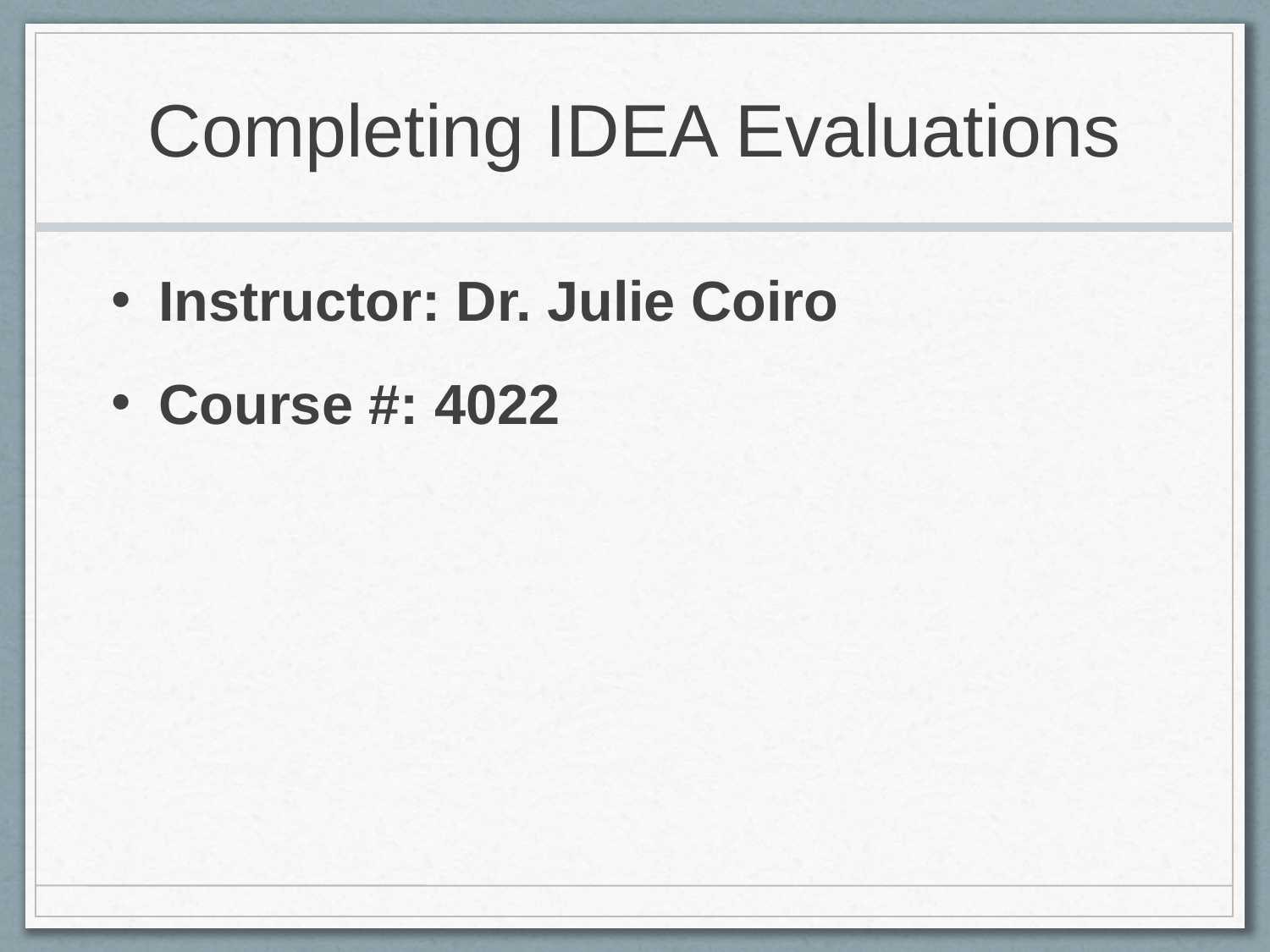

# Completing IDEA Evaluations
Instructor: Dr. Julie Coiro
Course #: 4022